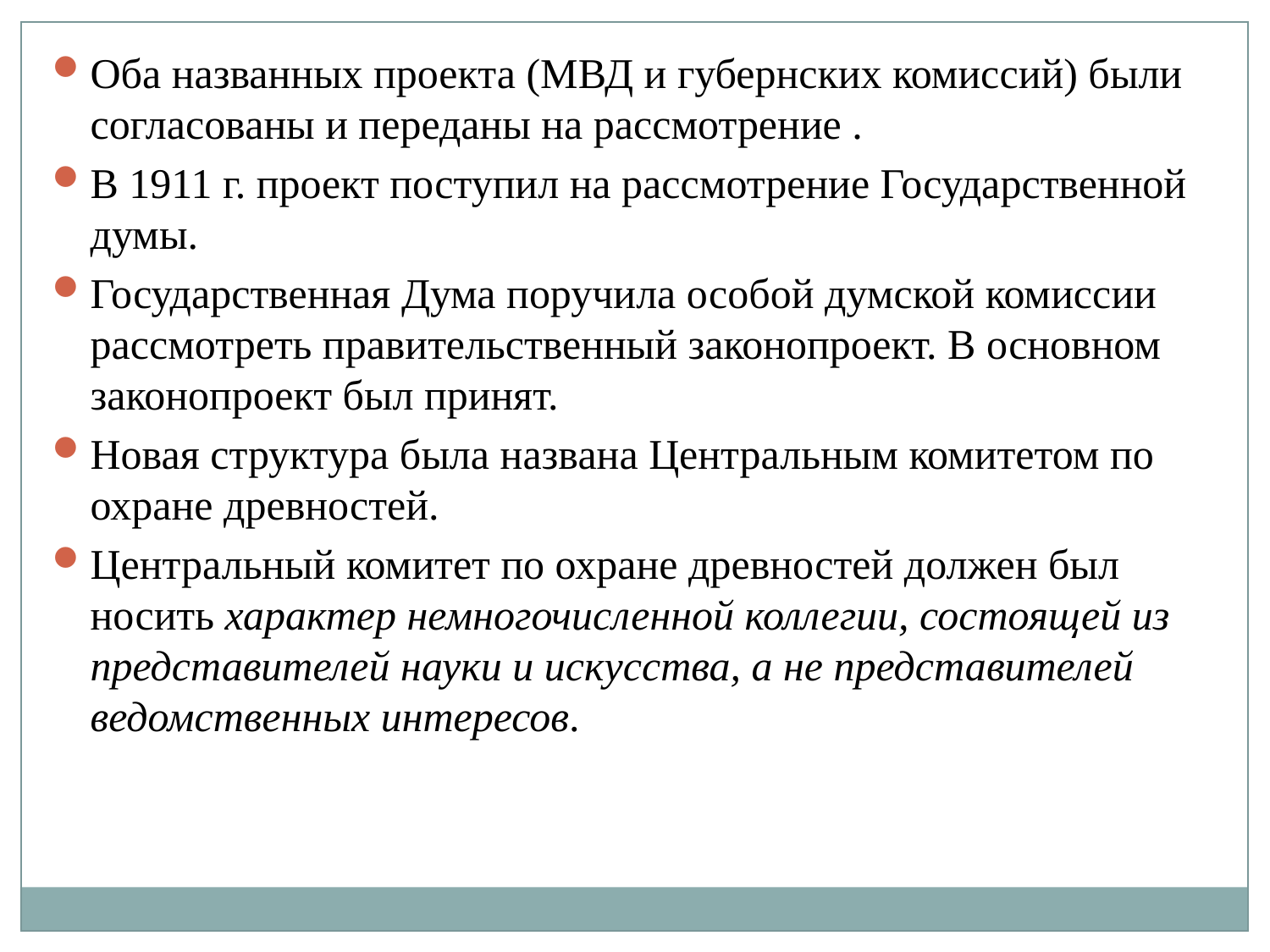

Оба названных проекта (МВД и губернских комиссий) были согласованы и переданы на рассмотрение .
В 1911 г. проект поступил на рассмотрение Государственной думы.
Государственная Дума поручила особой думской комиссии рассмотреть правительственный законопроект. В основном законопроект был принят.
Новая структура была названа Центральным комитетом по охране древностей.
Центральный комитет по охране древностей должен был носить характер немногочисленной коллегии, состоящей из представителей науки и искусства, а не представителей ведомственных интересов.